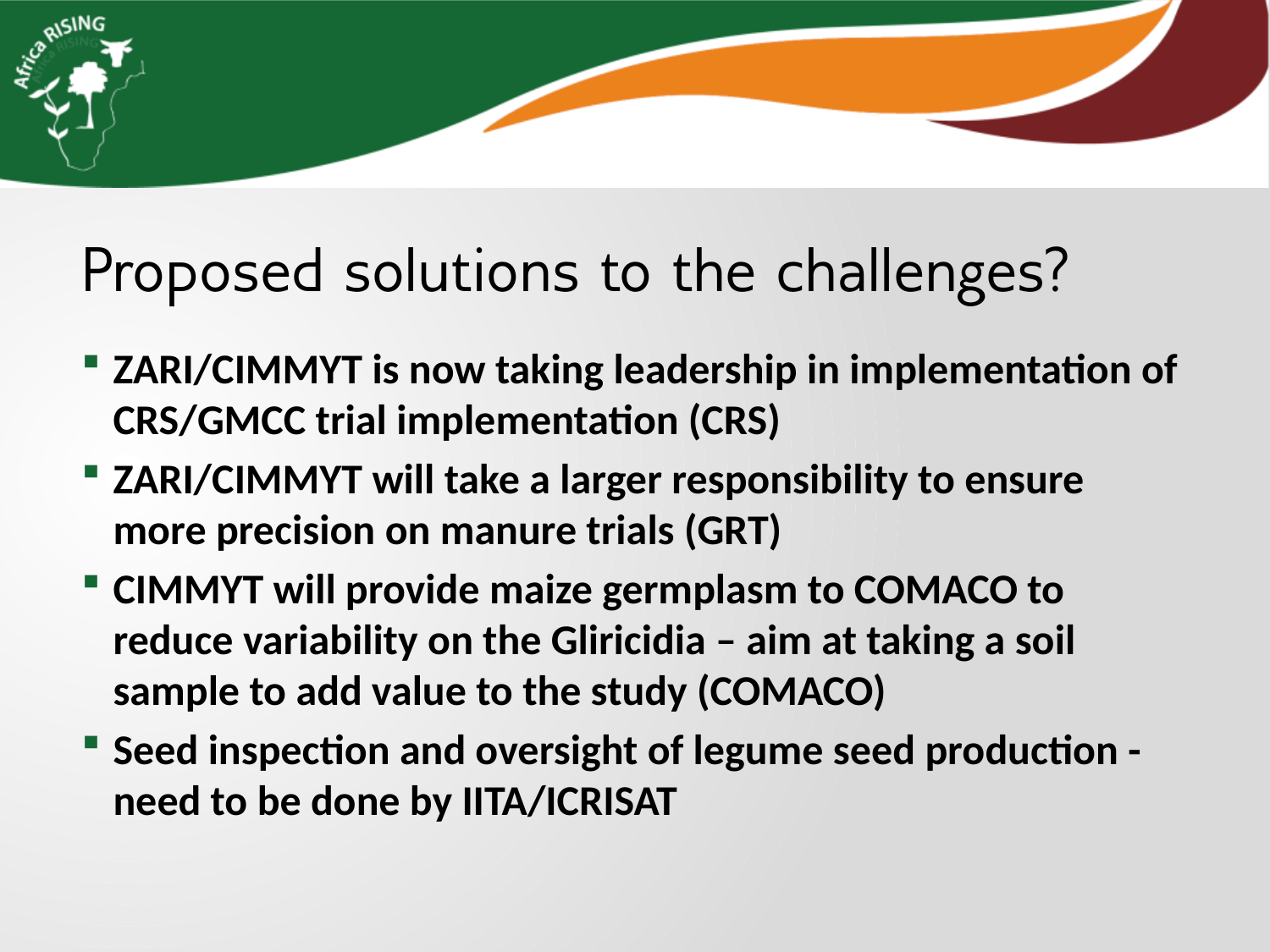

Proposed solutions to the challenges?
ZARI/CIMMYT is now taking leadership in implementation of CRS/GMCC trial implementation (CRS)
ZARI/CIMMYT will take a larger responsibility to ensure more precision on manure trials (GRT)
CIMMYT will provide maize germplasm to COMACO to reduce variability on the Gliricidia – aim at taking a soil sample to add value to the study (COMACO)
Seed inspection and oversight of legume seed production -need to be done by IITA/ICRISAT